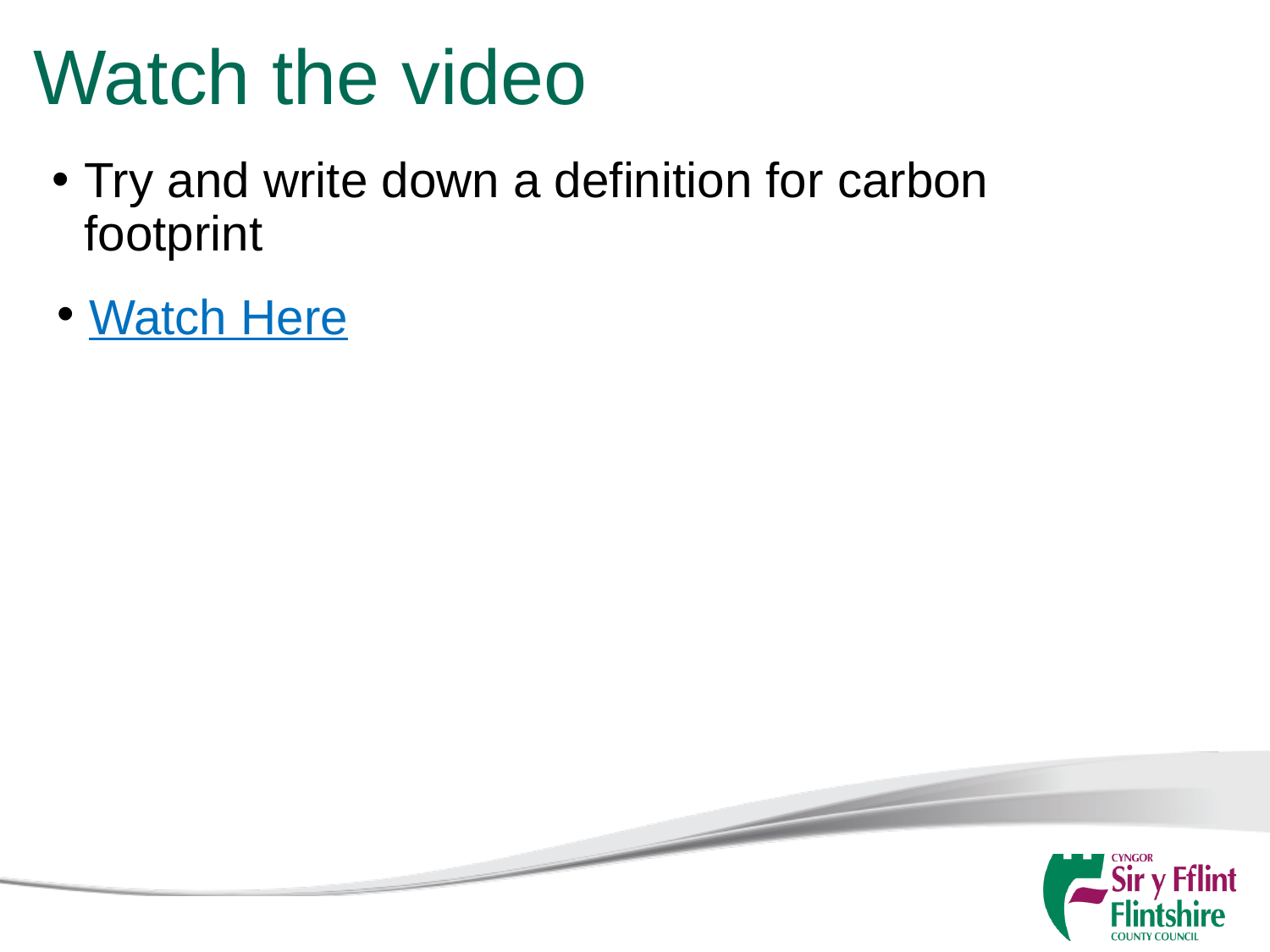

Watch the video
Try and write down a definition for carbon footprint
Watch Here